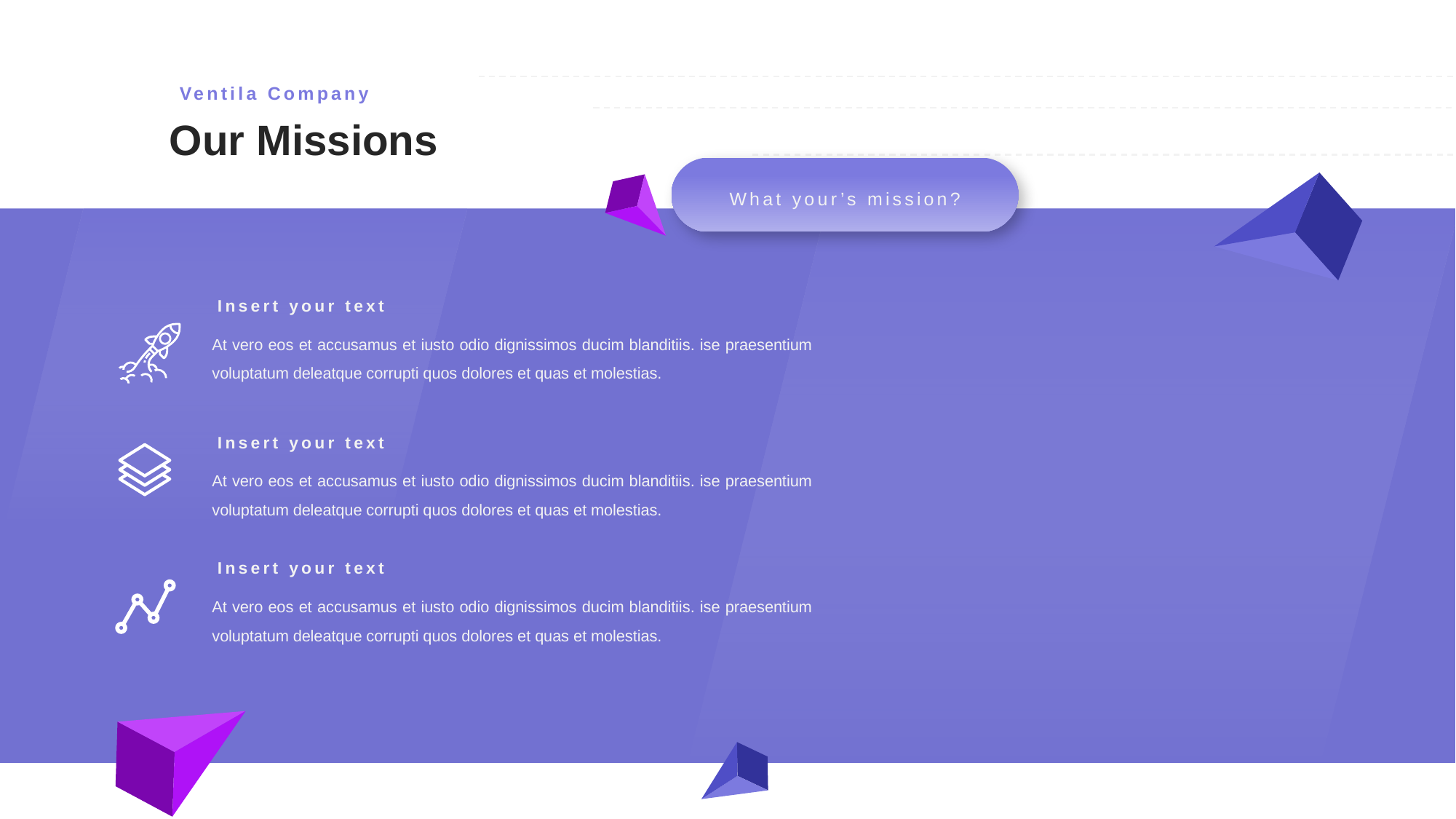

Ventila Company
Our Missions

What your’s mission?

Insert your text
At vero eos et accusamus et iusto odio dignissimos ducim blanditiis. ise praesentium voluptatum deleatque corrupti quos dolores et quas et molestias.

Insert your text

At vero eos et accusamus et iusto odio dignissimos ducim blanditiis. ise praesentium voluptatum deleatque corrupti quos dolores et quas et molestias.
Insert your text

At vero eos et accusamus et iusto odio dignissimos ducim blanditiis. ise praesentium voluptatum deleatque corrupti quos dolores et quas et molestias.